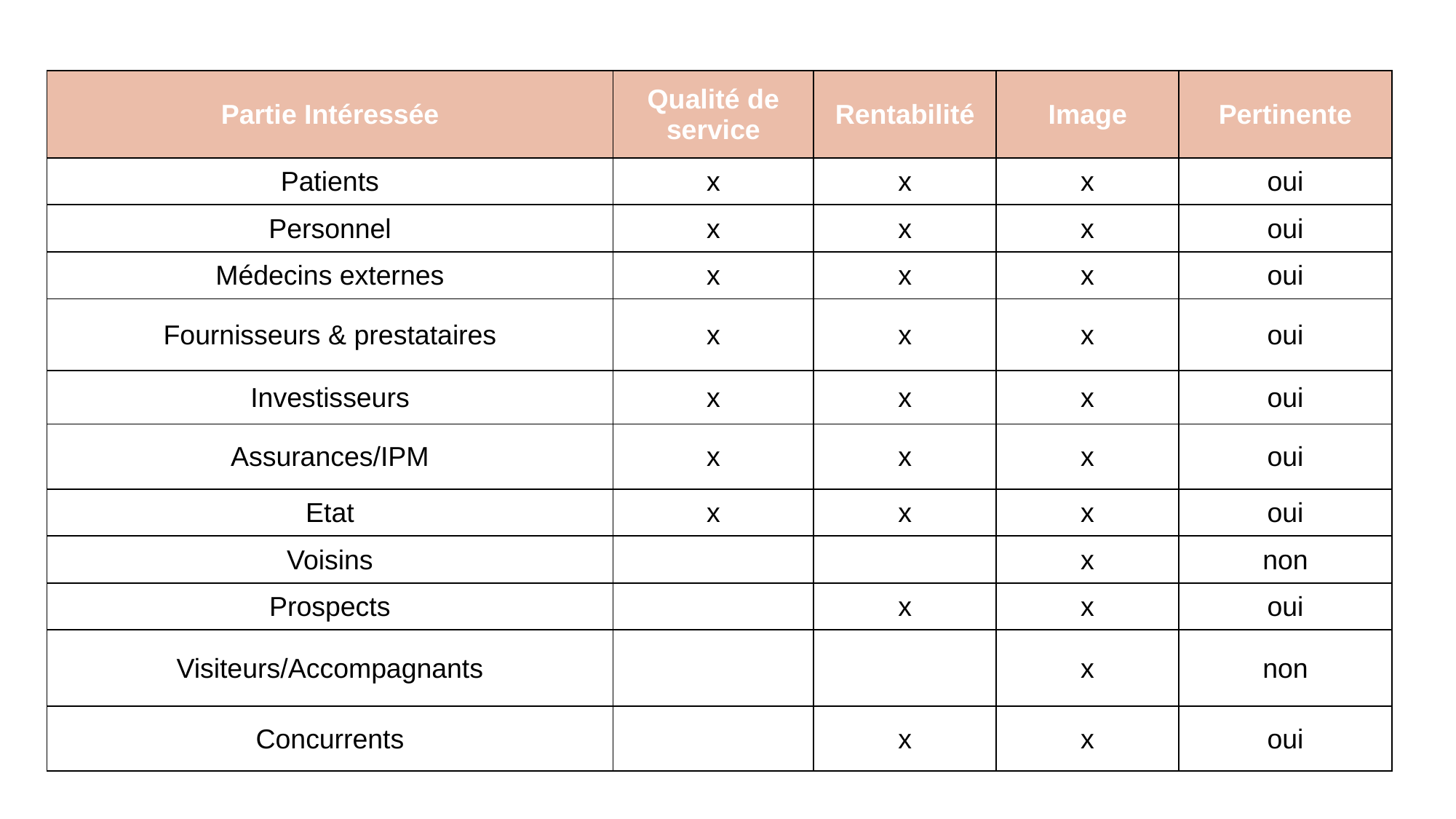

| Partie Intéressée | Qualité de service | Rentabilité | Image | Pertinente |
| --- | --- | --- | --- | --- |
| Patients | x | x | x | oui |
| Personnel | x | x | x | oui |
| Médecins externes | x | x | x | oui |
| Fournisseurs & prestataires | x | x | x | oui |
| Investisseurs | x | x | x | oui |
| Assurances/IPM | x | x | x | oui |
| Etat | x | x | x | oui |
| Voisins |  |  | x | non |
| Prospects |  | x | x | oui |
| Visiteurs/Accompagnants |  |  | x | non |
| Concurrents |  | x | x | oui |